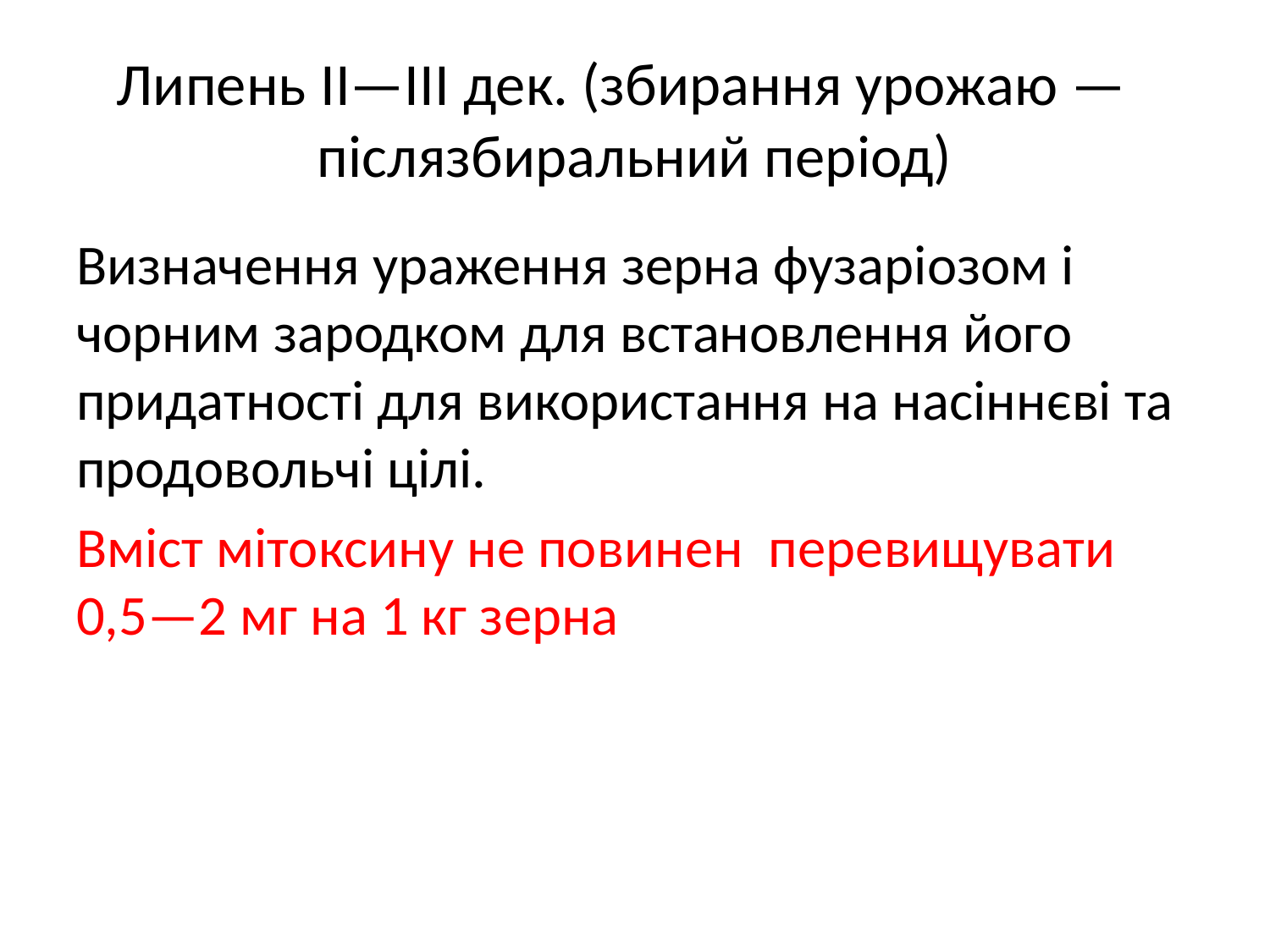

# Липень II—III дек. (збирання урожаю —   післязбиральний період)
Визначення ураження зерна фузаріозом і чорним зародком для встановлення його придатності для використання на насіннєві та продовольчі цілі.
Вміст мітоксину не повинен  перевищувати 0,5—2 мг на 1 кг зерна